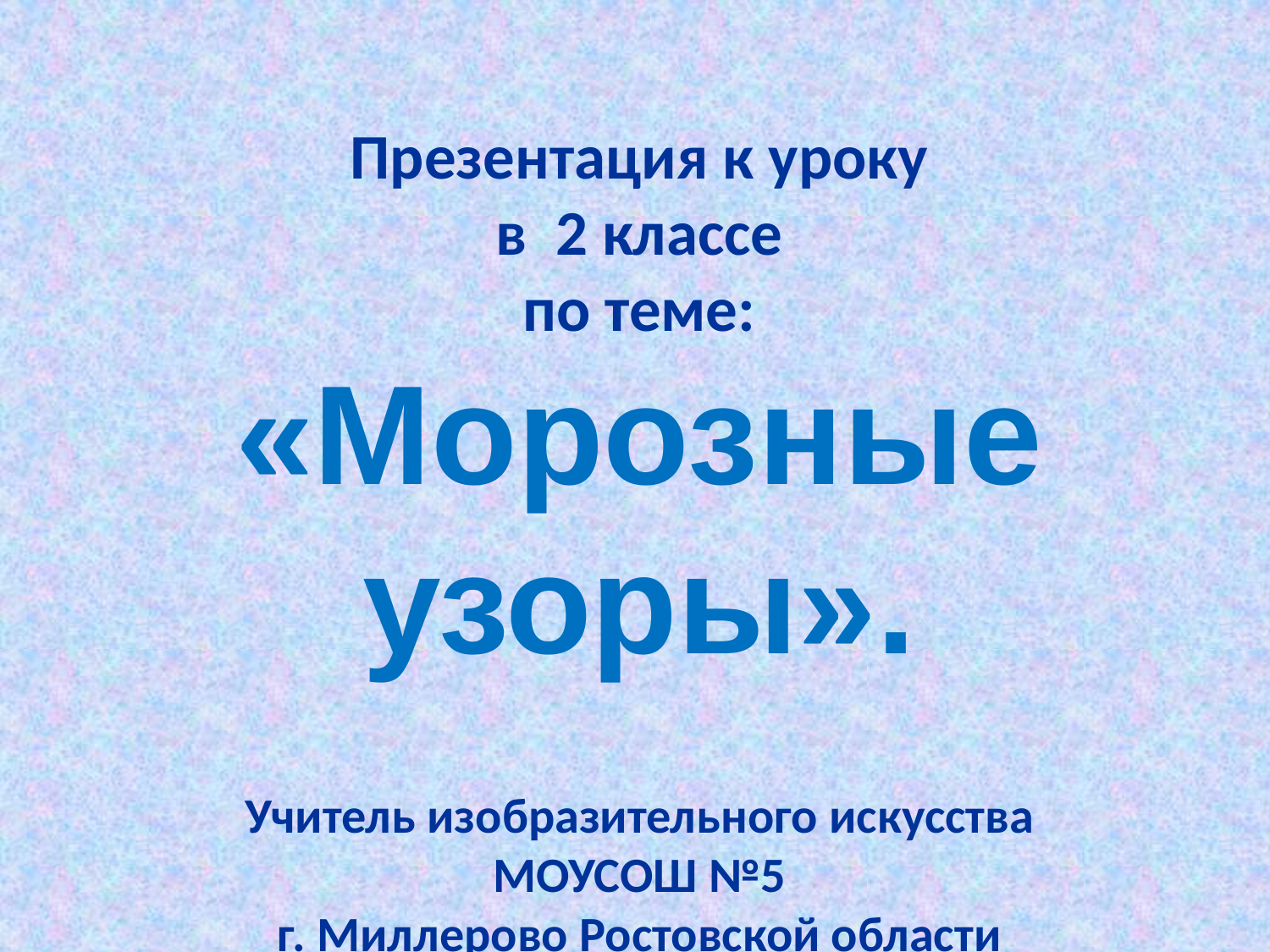

Презентация к уроку
в  2 классе
по теме:
«Морозные узоры».

Учитель изобразительного искусства
МОУСОШ №5
г. Миллерово Ростовской области
Донцова Татьяна Владимировна.